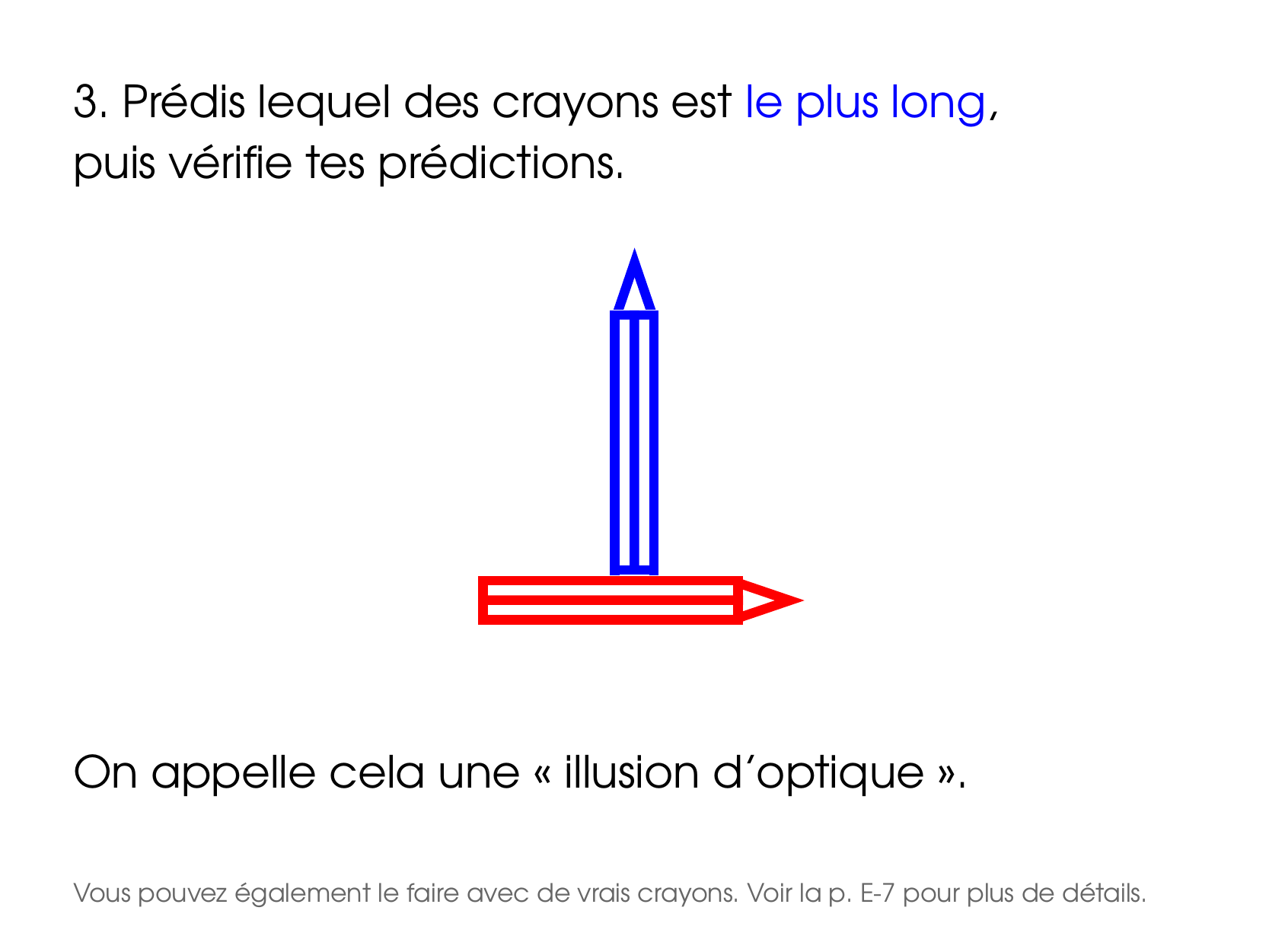

3. Prédis lequel des crayons est le plus long,
puis vérifie tes prédictions.

On appelle cela une « illusion d’optique ».
Vous pouvez également le faire avec de vrais crayons. Voir la p. E-7 pour plus de détails.